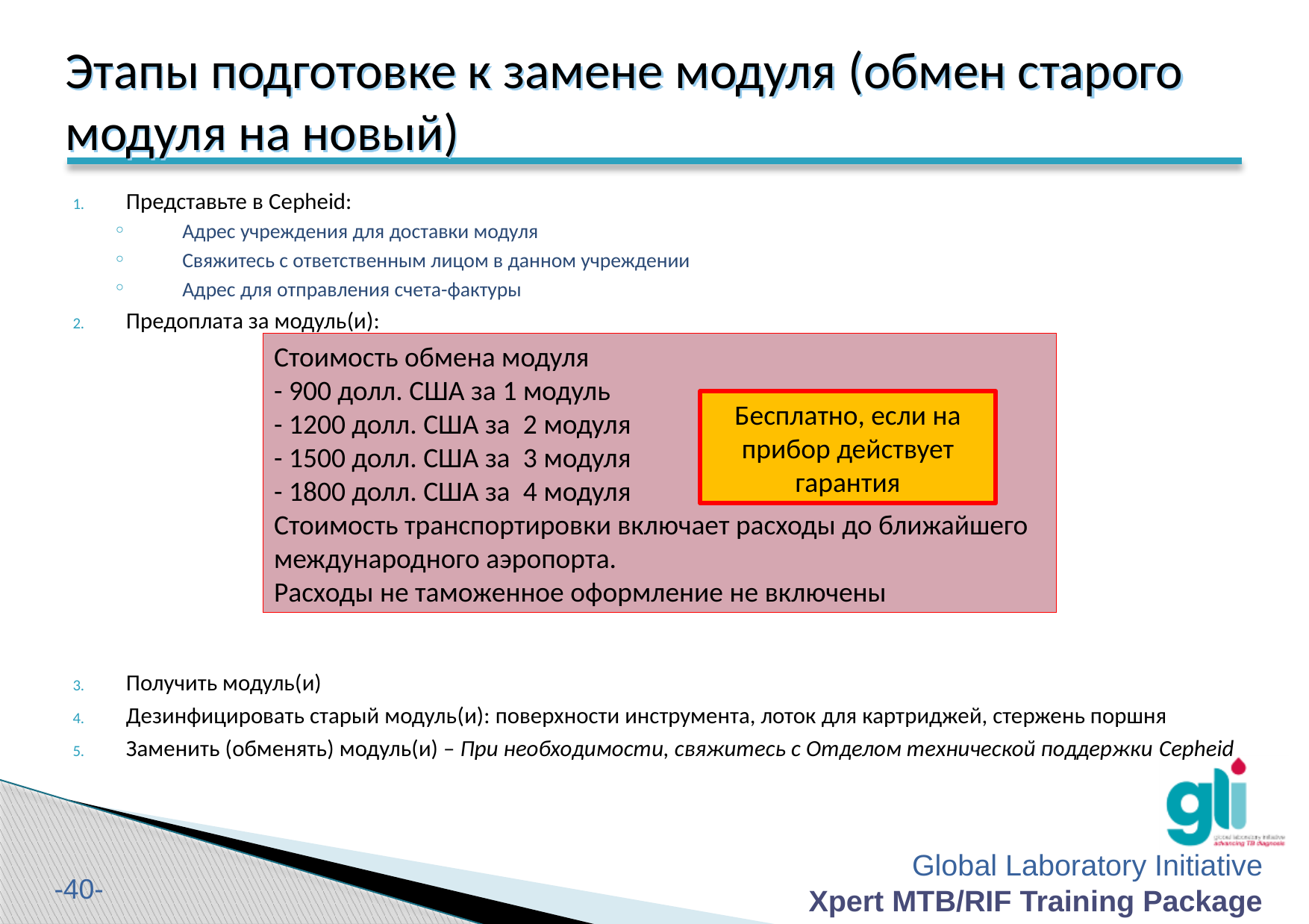

# Этапы подготовке к замене модуля (обмен старого модуля на новый)
Представьте в Cepheid:
Адрес учреждения для доставки модуля
Свяжитесь с ответственным лицом в данном учреждении
Адрес для отправления счета-фактуры
Предоплата за модуль(и):

Получить модуль(и)
Дезинфицировать старый модуль(и): поверхности инструмента, лоток для картриджей, стержень поршня
Заменить (обменять) модуль(и) – При необходимости, свяжитесь с Отделом технической поддержки Cepheid

Стоимость обмена модуля
- 900 долл. США за 1 модуль
- 1200 долл. США за  2 модуля
- 1500 долл. США за  3 модуля
- 1800 долл. США за  4 модуля
Стоимость транспортировки включает расходы до ближайшего международного аэропорта.
Расходы не таможенное оформление не включены
Бесплатно, если на прибор действует гарантия